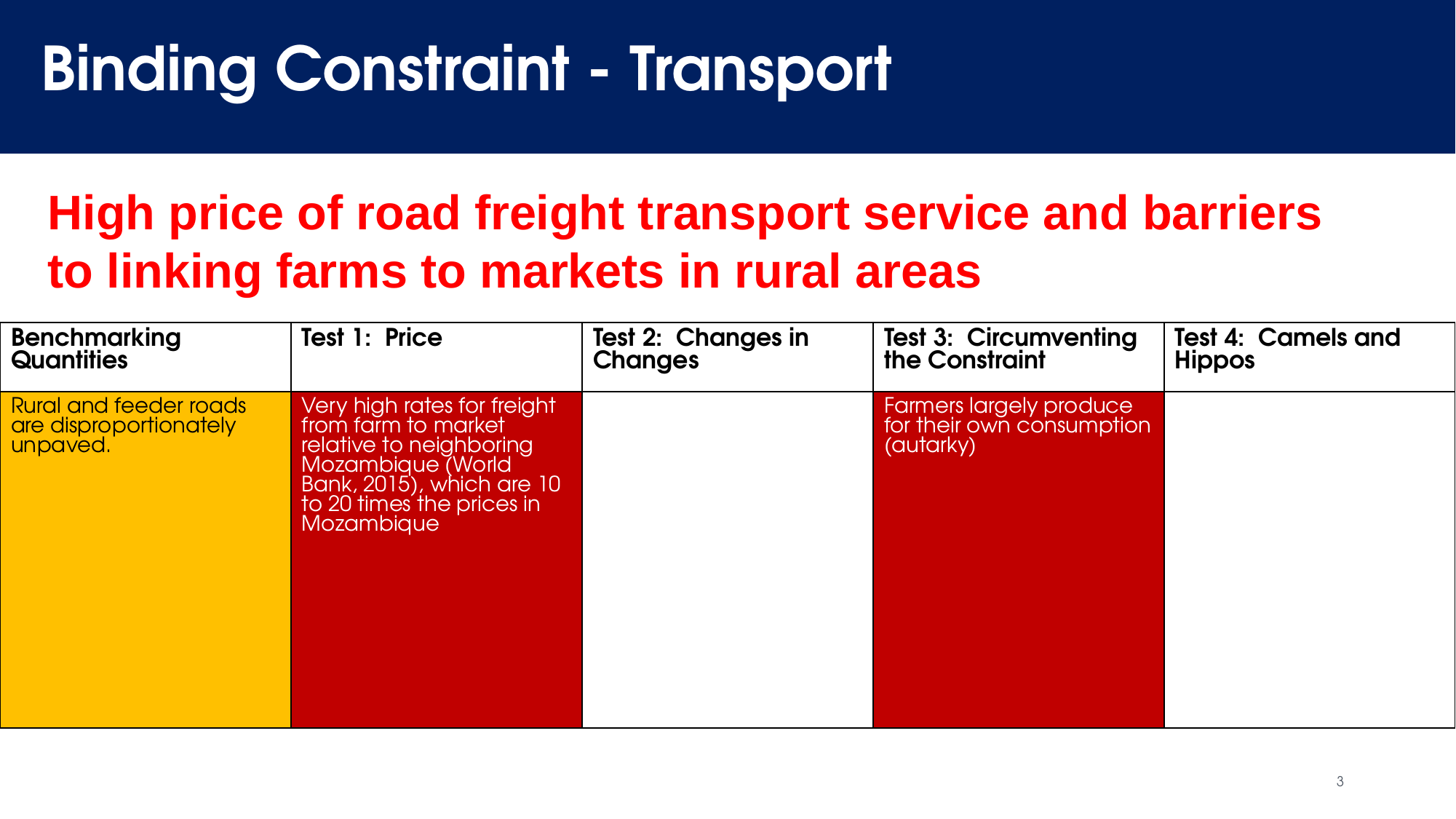

Binding Constraint - Transport
High price of road freight transport service and barriers to linking farms to markets in rural areas
| Benchmarking Quantities | Test 1: Price | Test 2: Changes in Changes | Test 3: Circumventing the Constraint | Test 4: Camels and Hippos |
| --- | --- | --- | --- | --- |
| Rural and feeder roads are disproportionately unpaved. | Very high rates for freight from farm to market relative to neighboring Mozambique (World Bank, 2015), which are 10 to 20 times the prices in Mozambique |  | Farmers largely produce for their own consumption (autarky) |  |
3